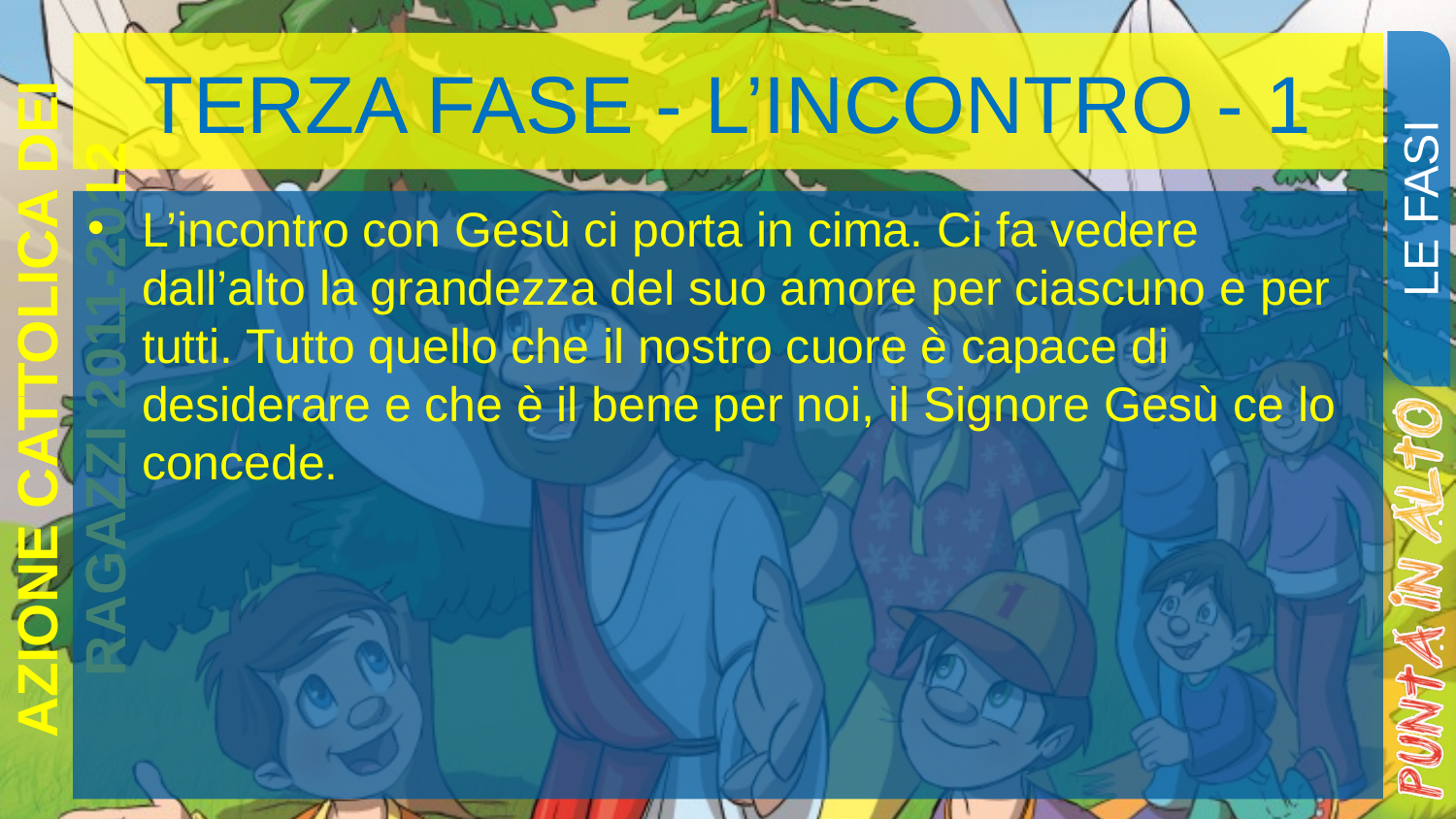

# TERZA FASE - L’INCONTRO - 1
LE FASI
L’incontro con Gesù ci porta in cima. Ci fa vedere dall’alto la grandezza del suo amore per ciascuno e per tutti. Tutto quello che il nostro cuore è capace di desiderare e che è il bene per noi, il Signore Gesù ce lo concede.